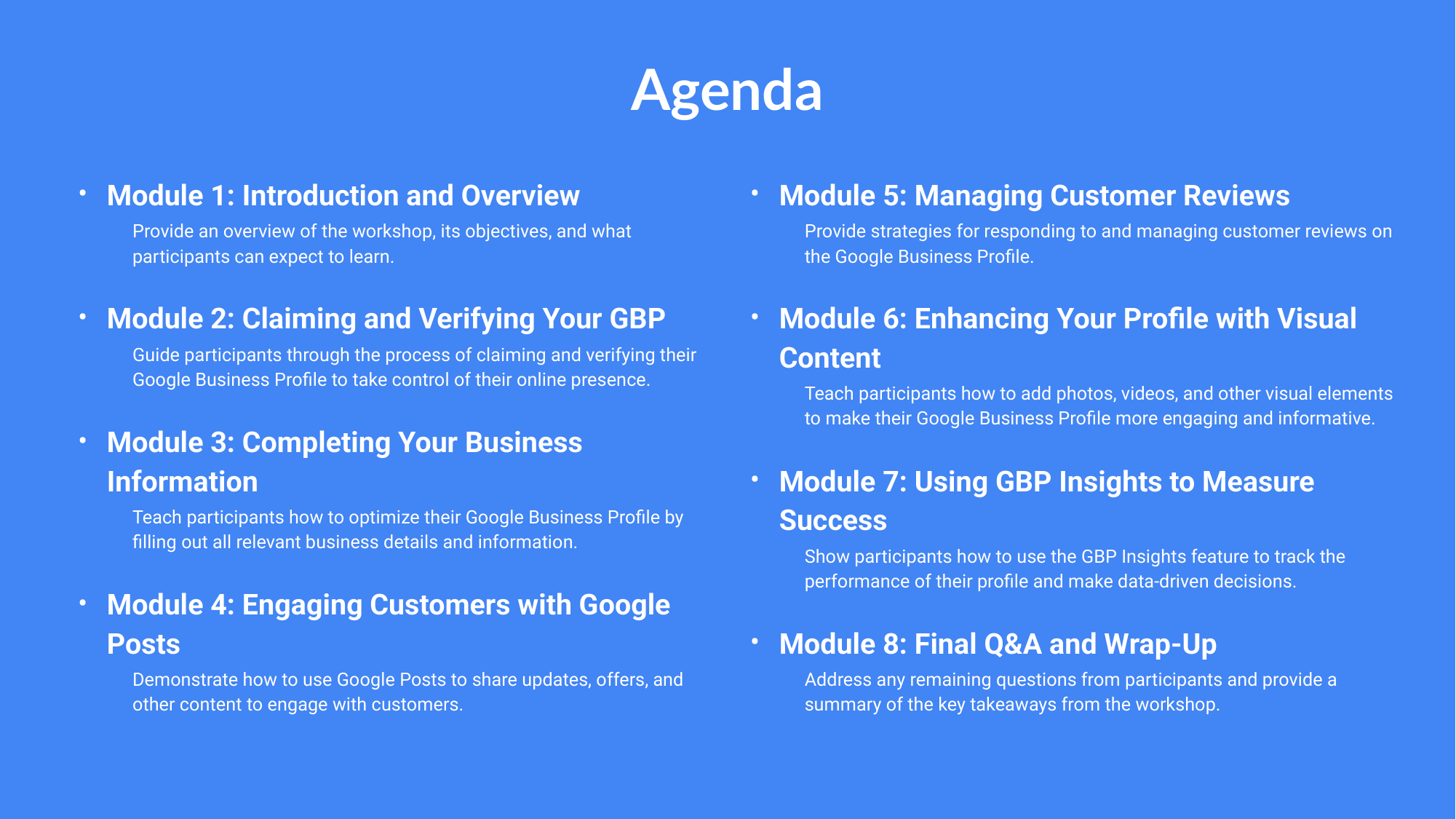

Agenda
Module 1: Introduction and Overview
Provide an overview of the workshop, its objectives, and what participants can expect to learn.
Module 2: Claiming and Verifying Your GBP
Guide participants through the process of claiming and verifying their Google Business Profile to take control of their online presence.
Module 3: Completing Your Business Information
Teach participants how to optimize their Google Business Profile by filling out all relevant business details and information.
Module 4: Engaging Customers with Google Posts
Demonstrate how to use Google Posts to share updates, offers, and other content to engage with customers.
Module 5: Managing Customer Reviews
Provide strategies for responding to and managing customer reviews on the Google Business Profile.
Module 6: Enhancing Your Profile with Visual Content
Teach participants how to add photos, videos, and other visual elements to make their Google Business Profile more engaging and informative.
Module 7: Using GBP Insights to Measure Success
Show participants how to use the GBP Insights feature to track the performance of their profile and make data-driven decisions.
Module 8: Final Q&A and Wrap-Up
Address any remaining questions from participants and provide a summary of the key takeaways from the workshop.